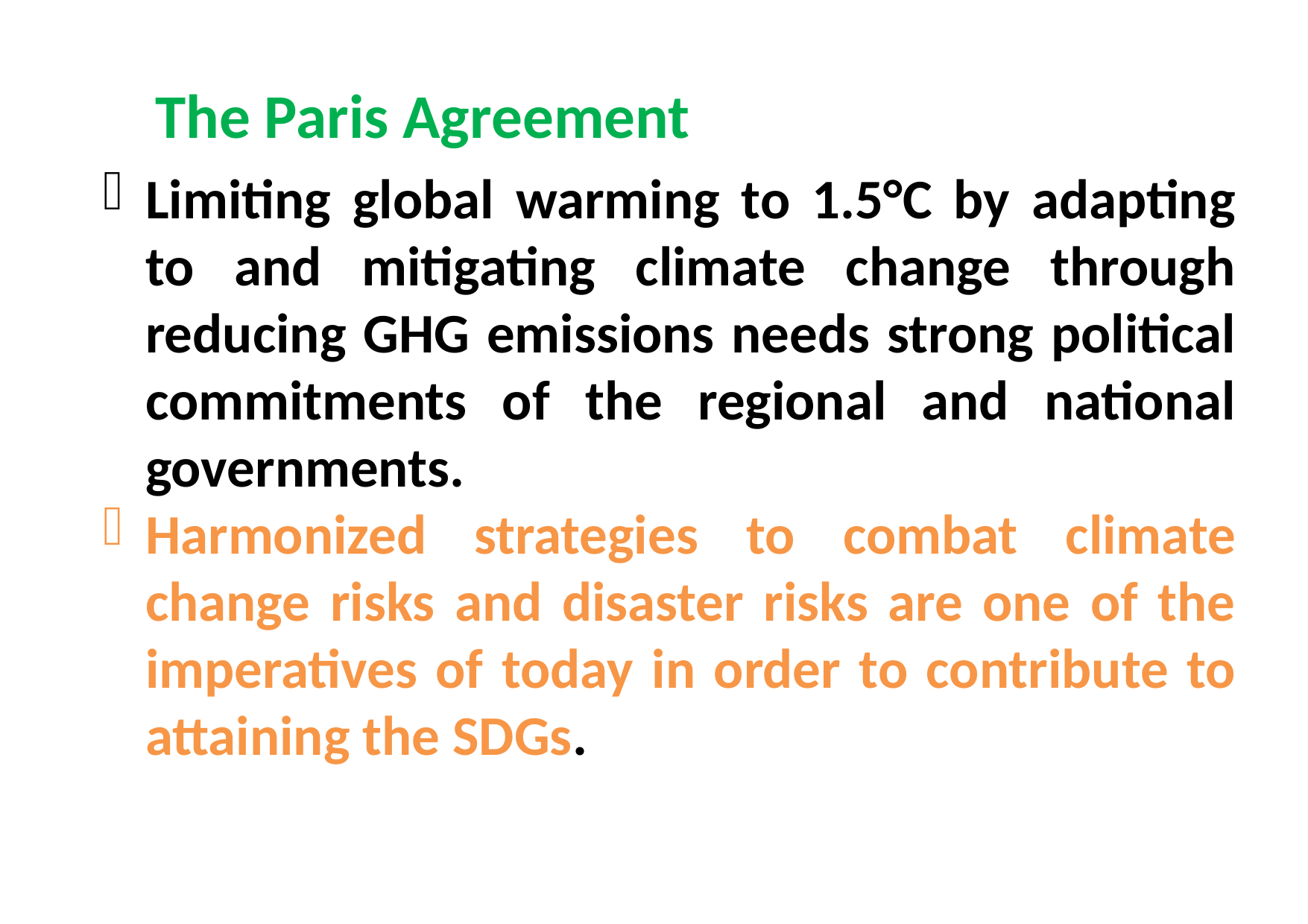

The Paris Agreement
Limiting global warming to 1.5°C by adapting to and mitigating climate change through reducing GHG emissions needs strong political commitments of the regional and national governments.
Harmonized strategies to combat climate change risks and disaster risks are one of the imperatives of today in order to contribute to attaining the SDGs.